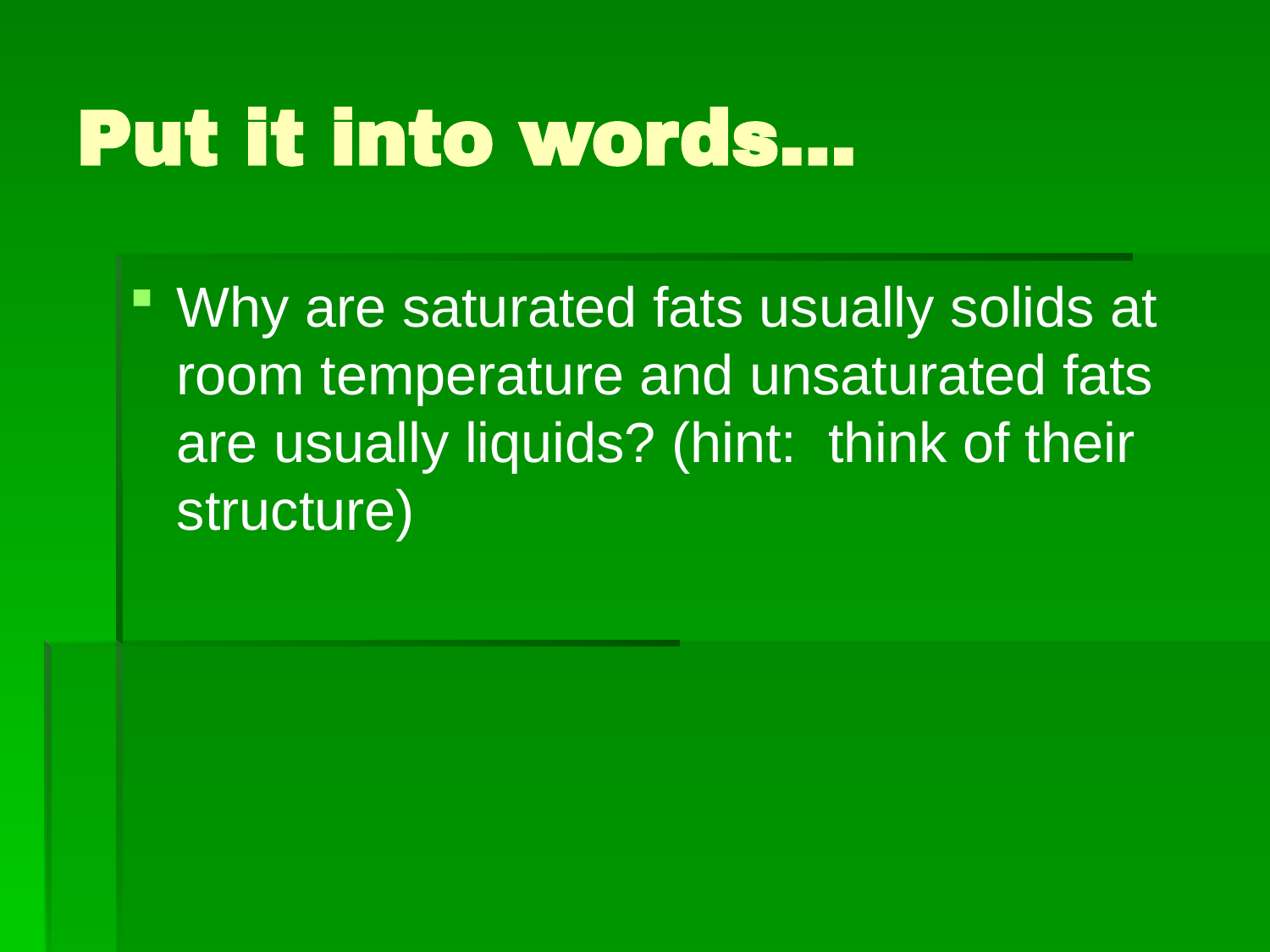

# Put it into words…
Why are saturated fats usually solids at room temperature and unsaturated fats are usually liquids? (hint:  think of their structure)